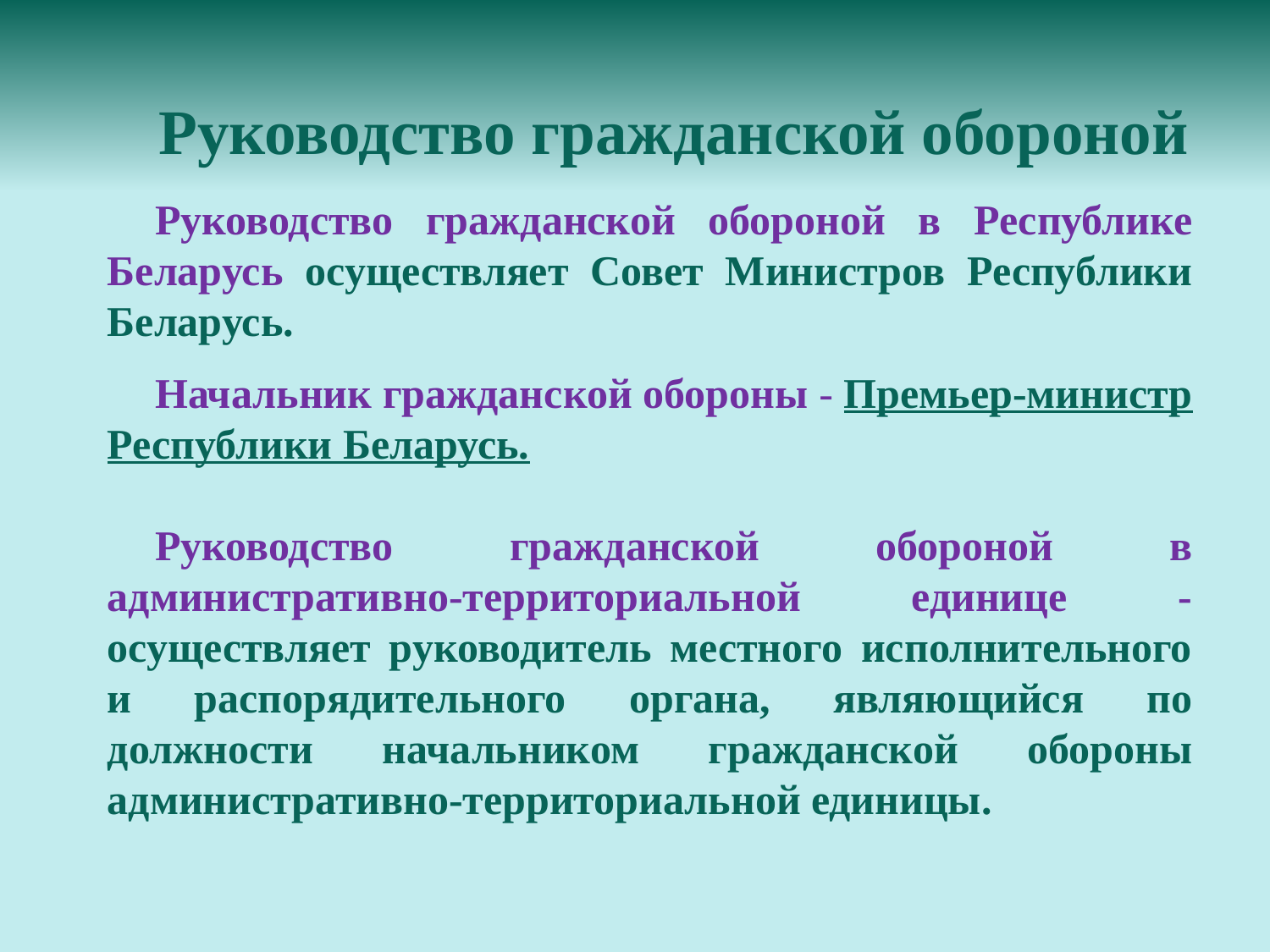

Руководство гражданской обороной

Руководство гражданской обороной в Республике Беларусь осуществляет Совет Министров Республики Беларусь.

Начальник гражданской обороны - Премьер-министр Республики Беларусь.

Руководство гражданской обороной в административно-территориальной единице - осуществляет руководитель местного исполнительного и распорядительного органа, являющийся по должности начальником гражданской обороны административно-территориальной единицы.